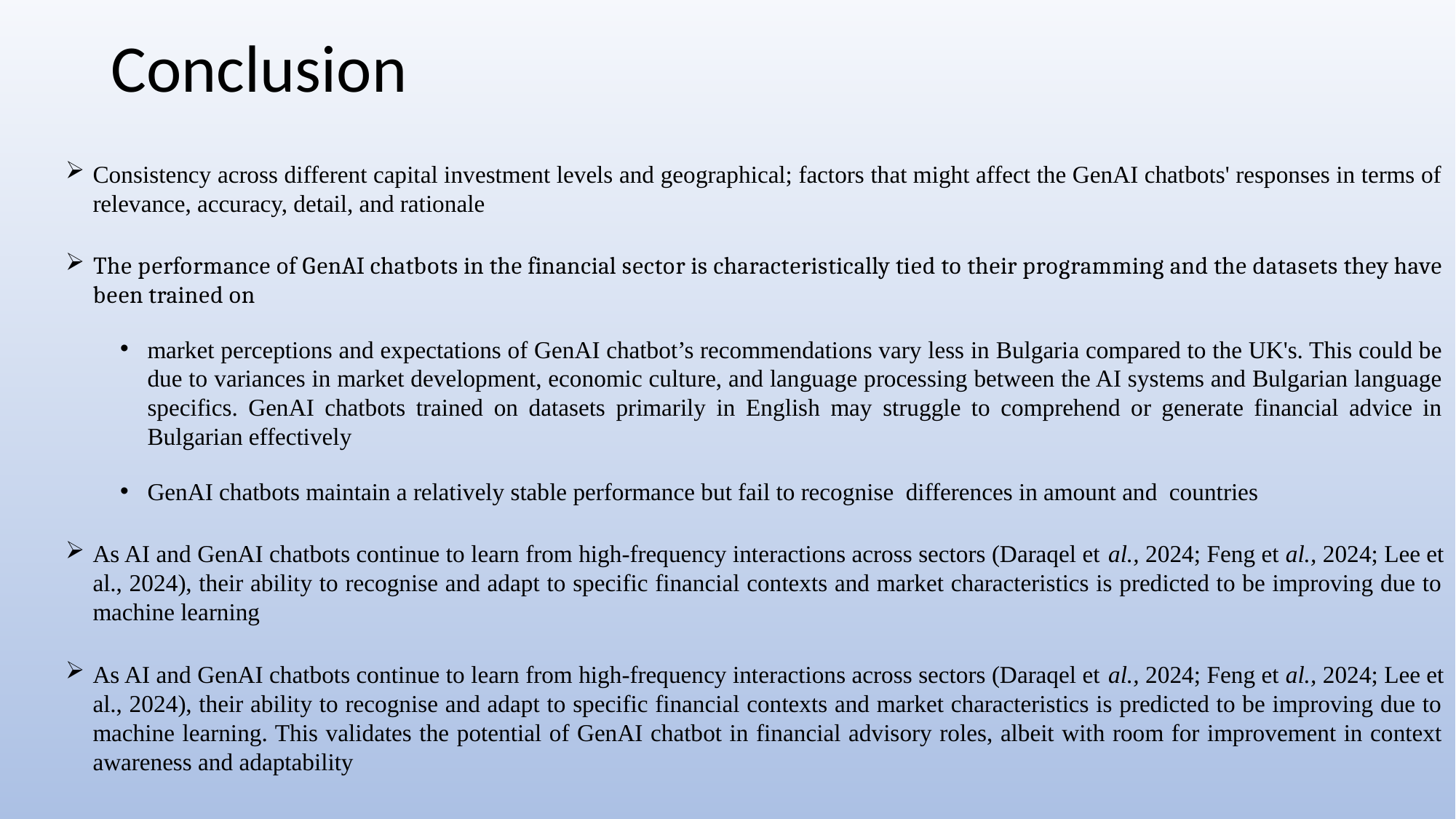

# Conclusion
Consistency across different capital investment levels and geographical; factors that might affect the GenAI chatbots' responses in terms of relevance, accuracy, detail, and rationale
The performance of GenAI chatbots in the financial sector is characteristically tied to their programming and the datasets they have been trained on
market perceptions and expectations of GenAI chatbot’s recommendations vary less in Bulgaria compared to the UK's. This could be due to variances in market development, economic culture, and language processing between the AI systems and Bulgarian language specifics. GenAI chatbots trained on datasets primarily in English may struggle to comprehend or generate financial advice in Bulgarian effectively
GenAI chatbots maintain a relatively stable performance but fail to recognise  differences in amount and  countries
As AI and GenAI chatbots continue to learn from high-frequency interactions across sectors (Daraqel et al., 2024; Feng et al., 2024; Lee et al., 2024), their ability to recognise and adapt to specific financial contexts and market characteristics is predicted to be improving due to machine learning
As AI and GenAI chatbots continue to learn from high-frequency interactions across sectors (Daraqel et al., 2024; Feng et al., 2024; Lee et al., 2024), their ability to recognise and adapt to specific financial contexts and market characteristics is predicted to be improving due to machine learning. This validates the potential of GenAI chatbot in financial advisory roles, albeit with room for improvement in context awareness and adaptability